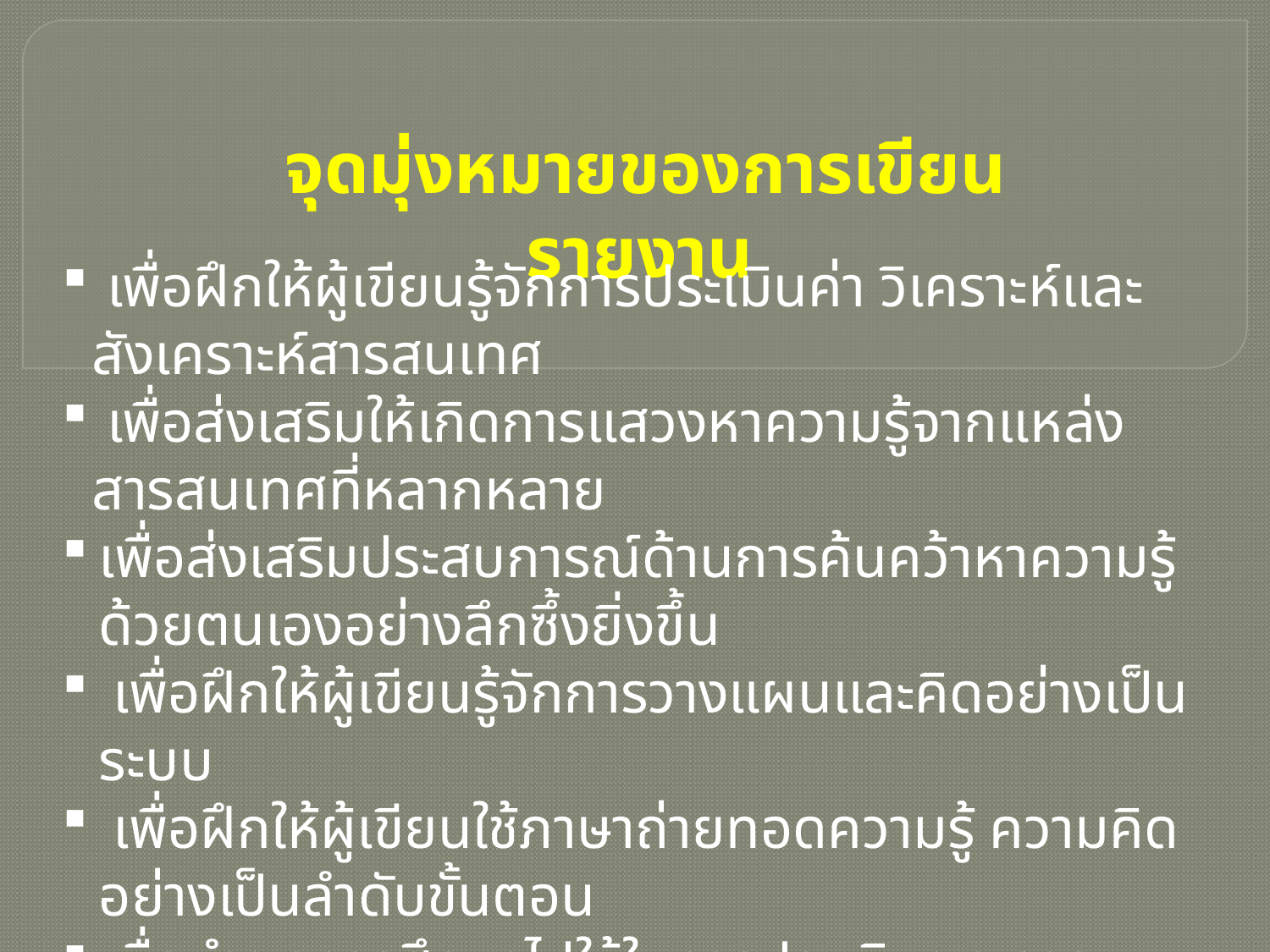

จุดมุ่งหมายของการเขียนรายงาน
 เพื่อฝึกให้ผู้เขียนรู้จักการประเมินค่า วิเคราะห์และสังเคราะห์สารสนเทศ
 เพื่อส่งเสริมให้เกิดการแสวงหาความรู้จากแหล่งสารสนเทศที่หลากหลาย
เพื่อส่งเสริมประสบการณ์ด้านการค้นคว้าหาความรู้ด้วยตนเองอย่างลึกซึ้งยิ่งขึ้น
 เพื่อฝึกให้ผู้เขียนรู้จักการวางแผนและคิดอย่างเป็นระบบ
 เพื่อฝึกให้ผู้เขียนใช้ภาษาถ่ายทอดความรู้ ความคิดอย่างเป็นลำดับขั้นตอน
เพื่อนำผลการศึกษาไปใช้ในการประเมินผล การวางแผนหรือพัฒนางานที่เกี่ยวข้อง